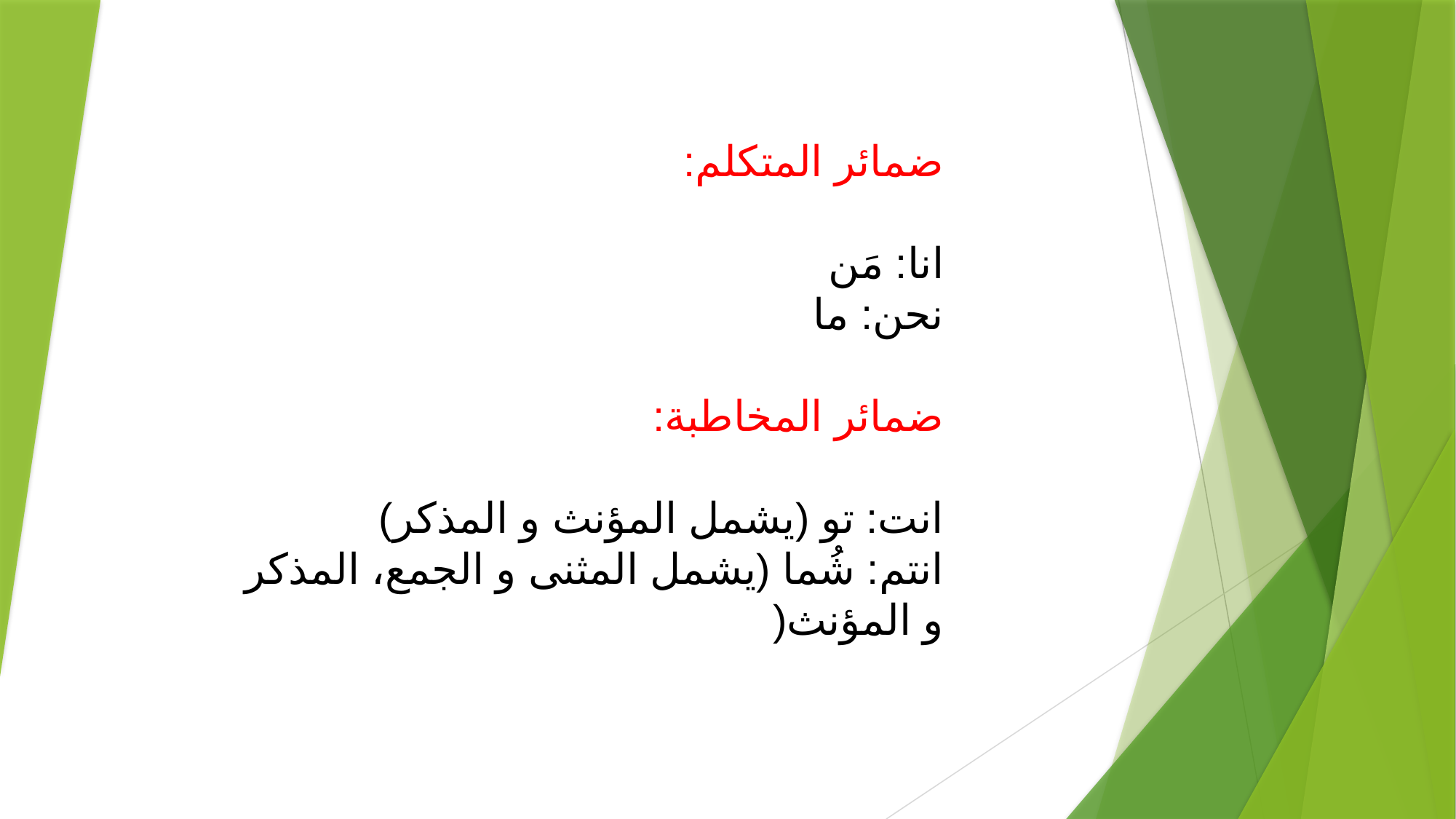

ضمائر المتكلم:
انا: مَن
نحن: ما
ضمائر المخاطبة:
انت: تو (يشمل المؤنث و المذكر)
انتم: شُما (يشمل المثنى و الجمع، المذكر و المؤنث(